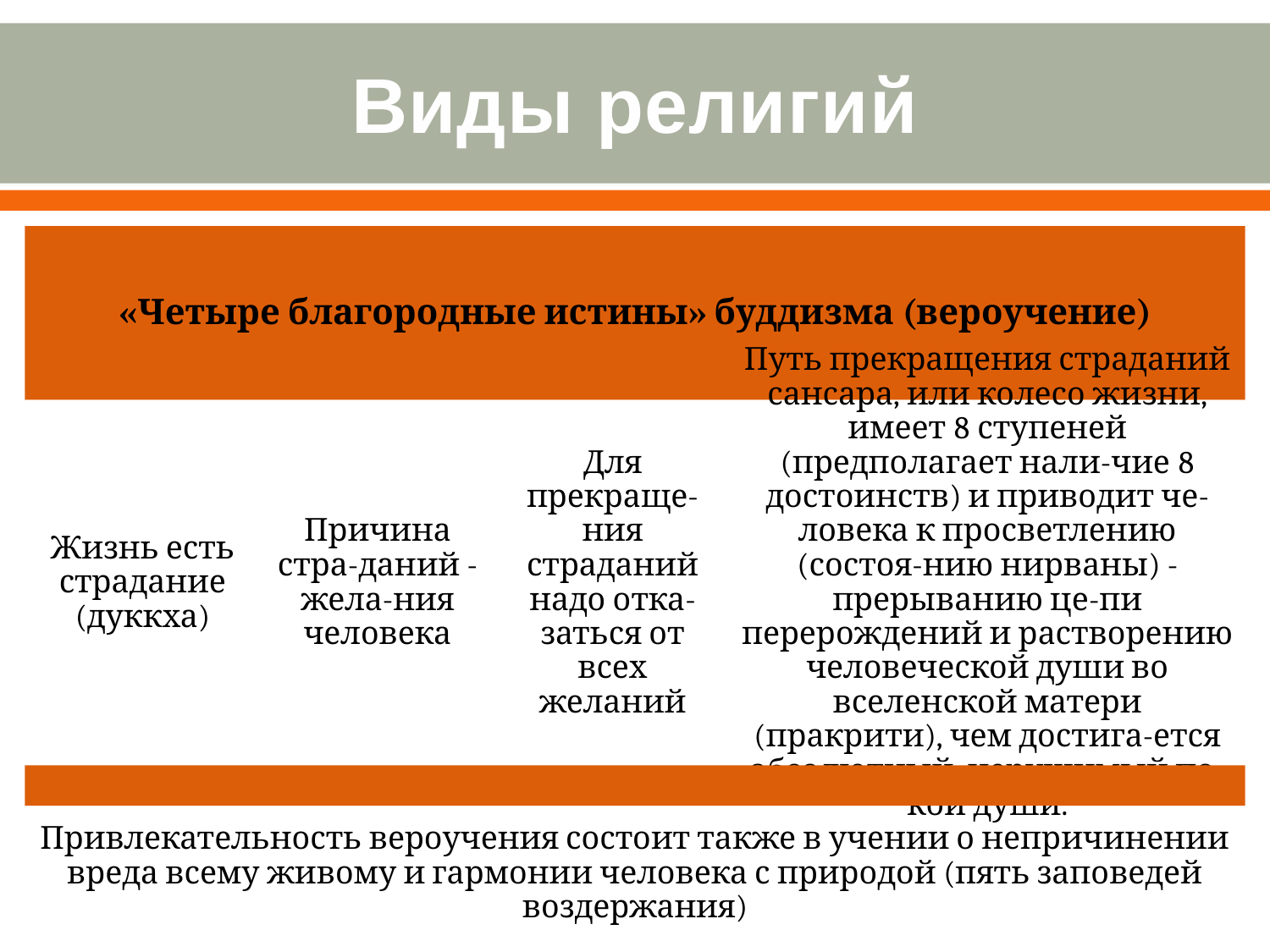

# Виды религий
«Четыре благородные истины» буддизма (вероучение)
Жизнь есть страдание (дуккха)
Причина стра-даний - жела-ния человека
Для прекраще-ния страданий надо отка-заться от всех желаний
Путь прекращения страданий сансара, или колесо жизни, имеет 8 ступеней (предполагает нали-чие 8 достоинств) и приводит че-ловека к просветлению (состоя-нию нирваны) - прерыванию це-пи перерождений и растворению человеческой души во вселенской матери (пракрити), чем достига-ется абсолютный, нерушимый по-кой души.

Привлекательность вероучения состоит также в учении о непричинении вреда всему живому и гармонии человека с природой (пять заповедей воздержания)